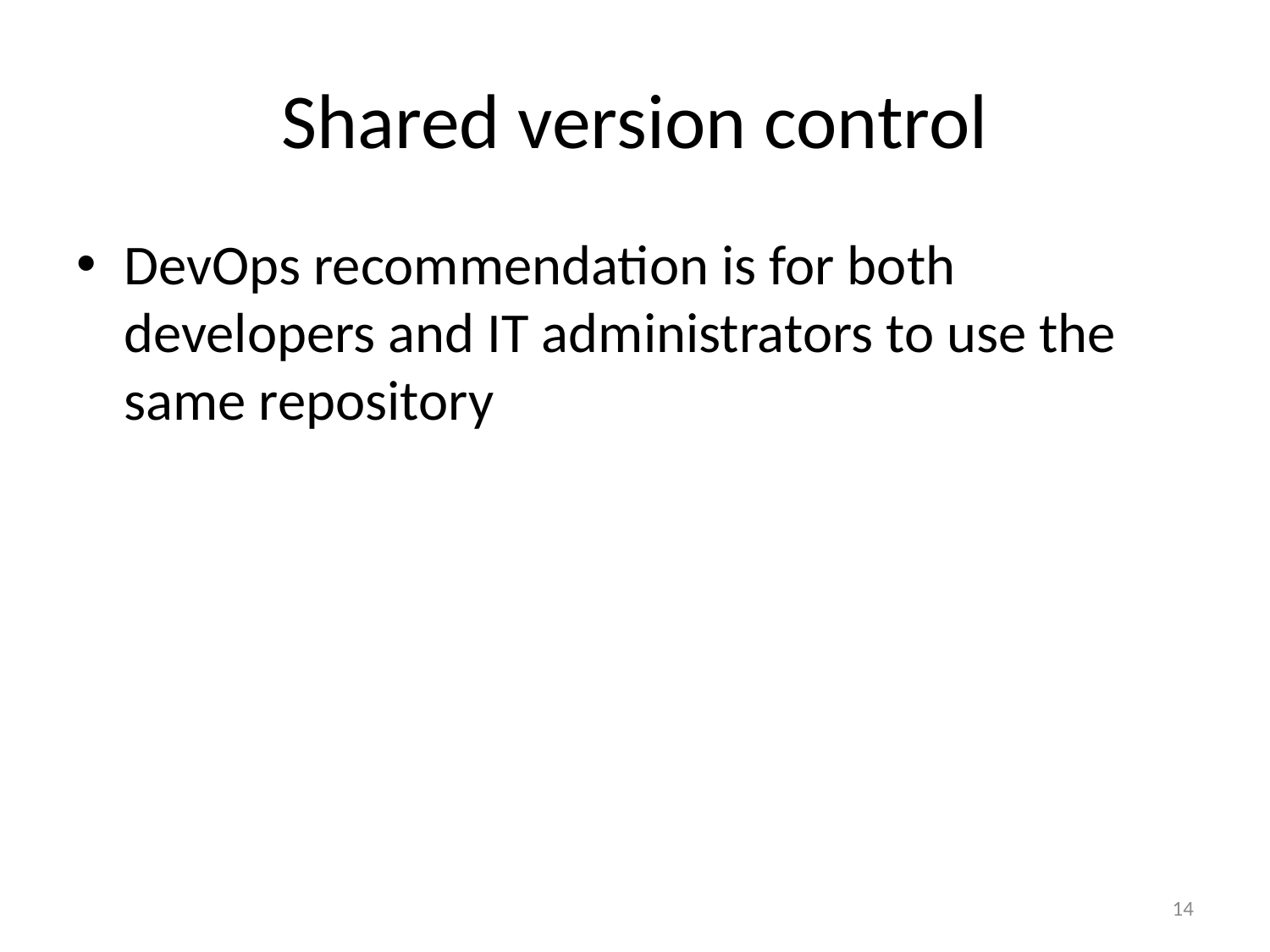

# Shared version control
DevOps recommendation is for both developers and IT administrators to use the same repository

14